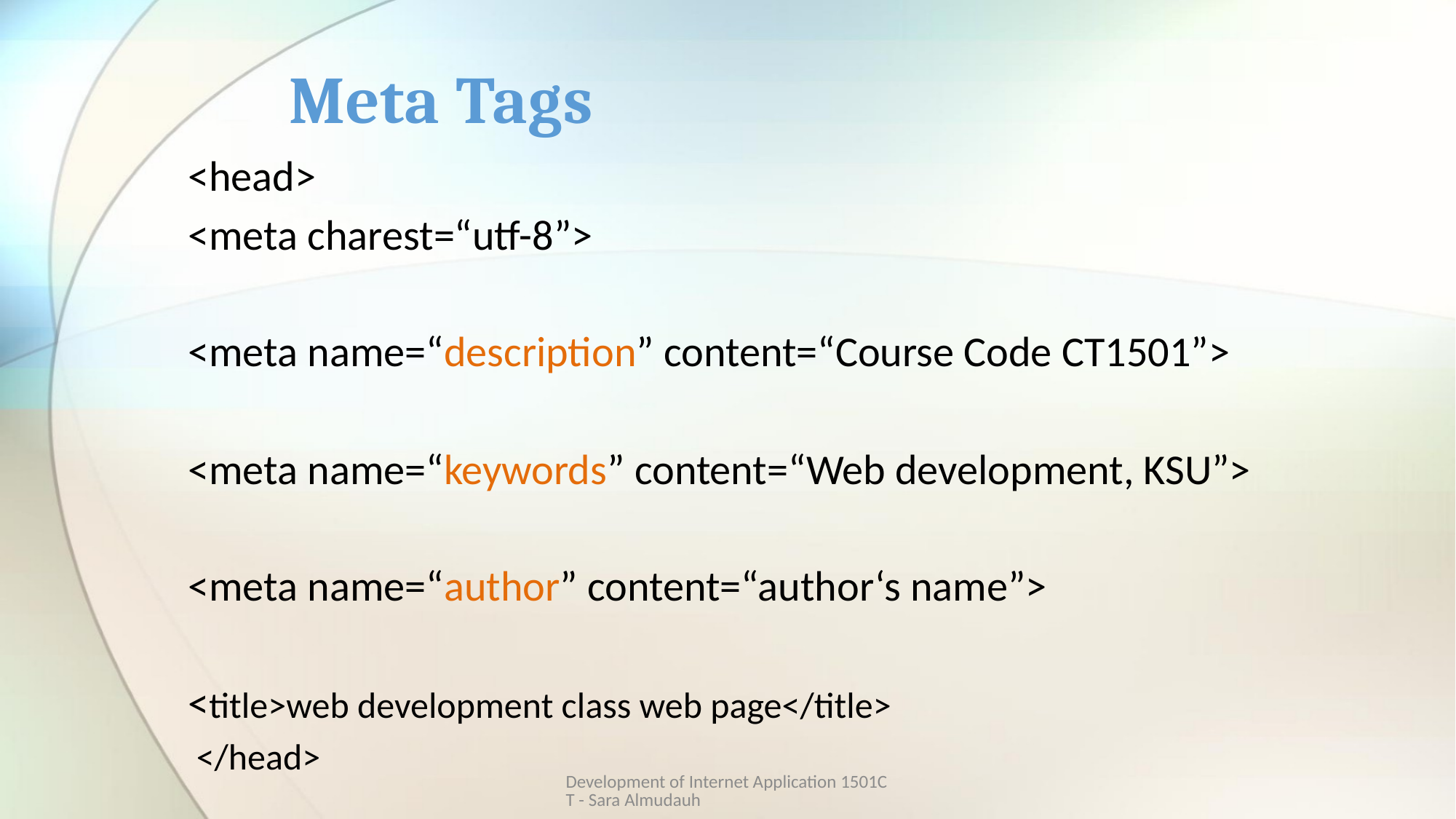

# Meta Tags
<head>
<meta charest=“utf-8”>

<meta name=“description” content=“Course Code CT1501”>

<meta name=“keywords” content=“Web development, KSU”>

<meta name=“author” content=“author‘s name”>

<title>web development class web page</title>
 </head>
Development of Internet Application 1501CT - Sara Almudauh